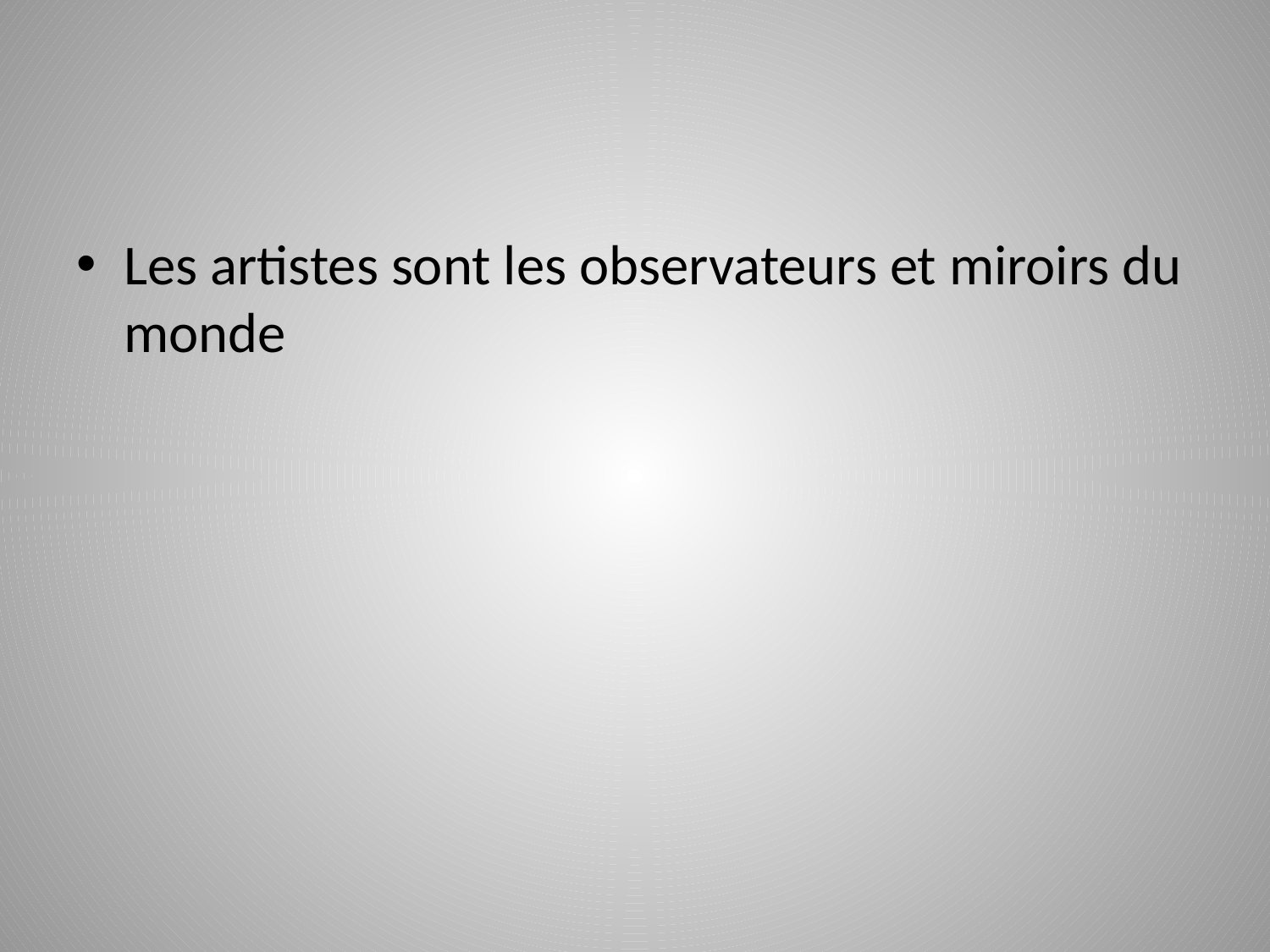

#
Les artistes sont les observateurs et miroirs du monde